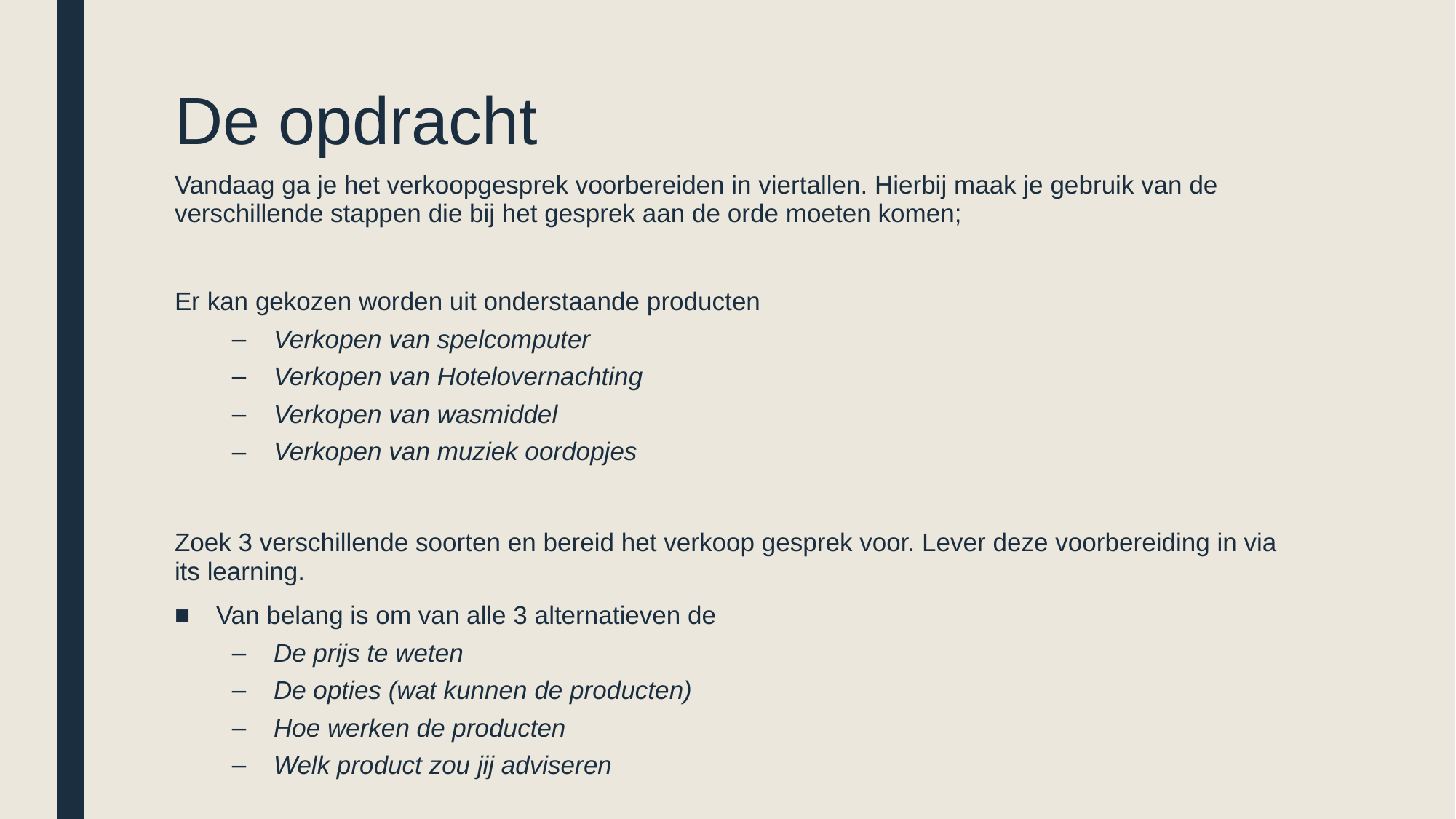

# De opdracht
Vandaag ga je het verkoopgesprek voorbereiden in viertallen. Hierbij maak je gebruik van de verschillende stappen die bij het gesprek aan de orde moeten komen;

Er kan gekozen worden uit onderstaande producten
Verkopen van spelcomputer
Verkopen van Hotelovernachting
Verkopen van wasmiddel
Verkopen van muziek oordopjes

Zoek 3 verschillende soorten en bereid het verkoop gesprek voor. Lever deze voorbereiding in via its learning.
Van belang is om van alle 3 alternatieven de
De prijs te weten
De opties (wat kunnen de producten)
Hoe werken de producten
Welk product zou jij adviseren